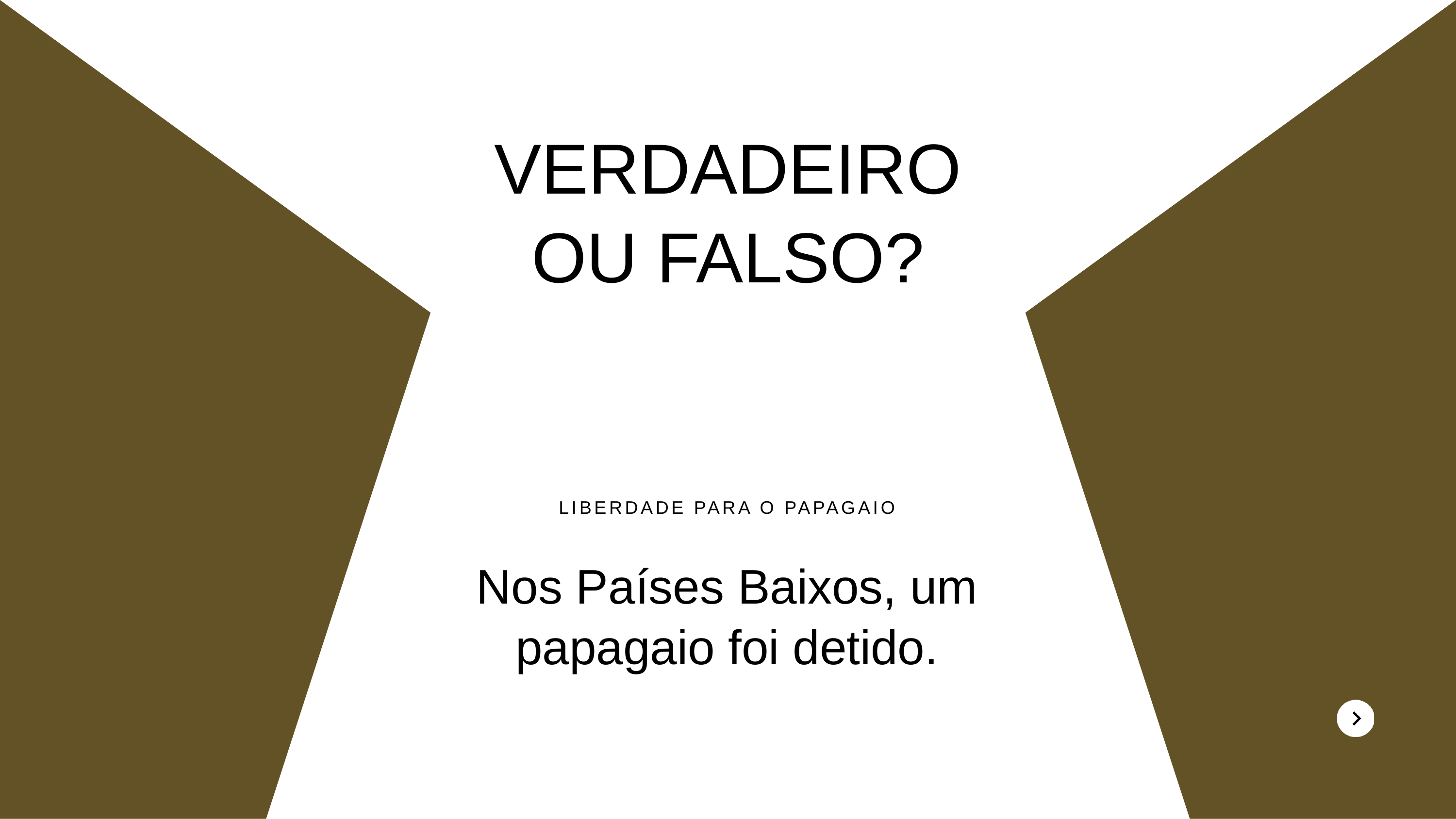

VERDADEIRO OU FALSO?
LIBERDADE PARA O PAPAGAIO
Nos Países Baixos, um papagaio foi detido.